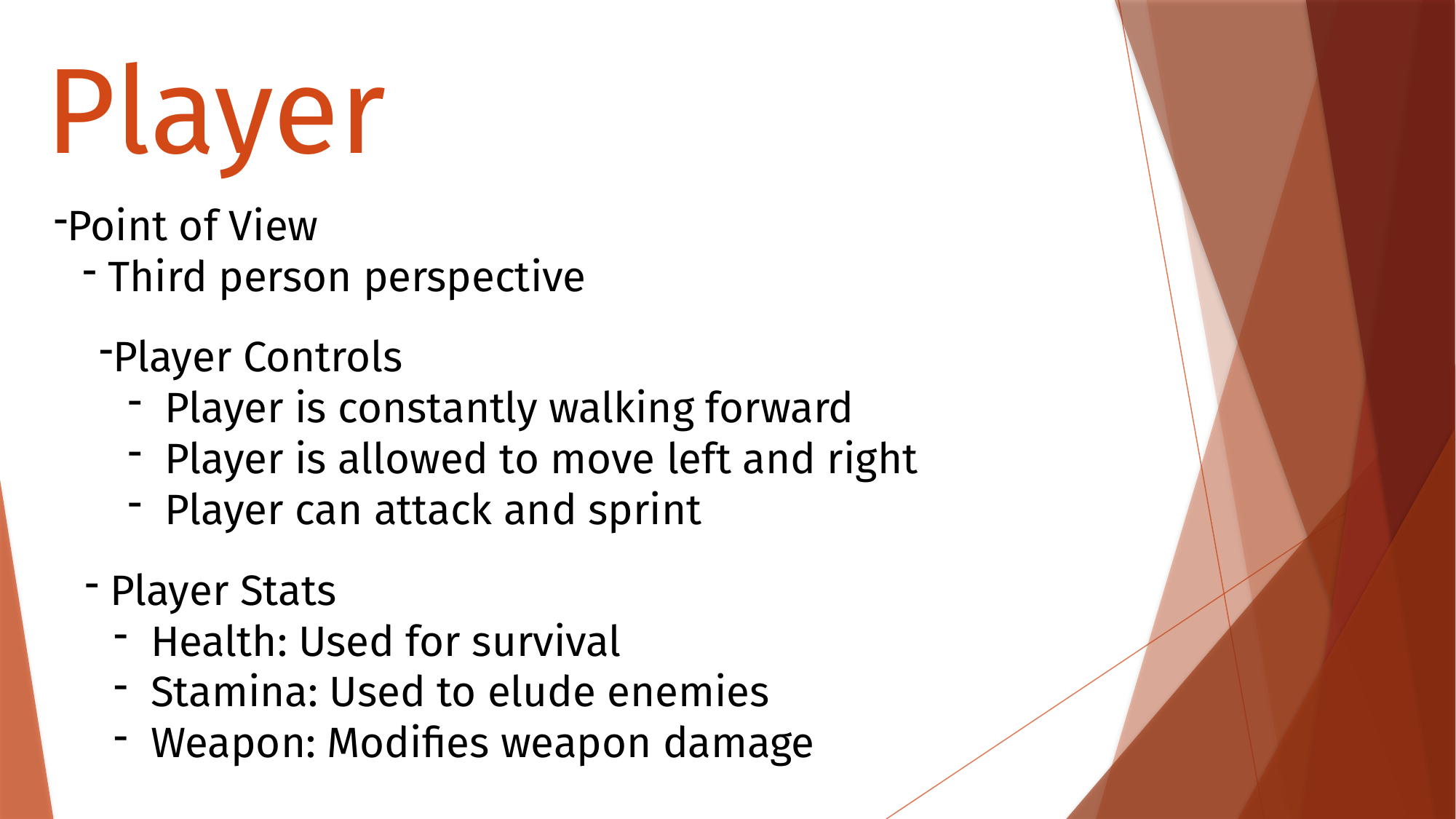

# Player
Point of View
Third person perspective
Player Controls
 Player is constantly walking forward
 Player is allowed to move left and right
 Player can attack and sprint
 Player Stats
 Health: Used for survival
 Stamina: Used to elude enemies
 Weapon: Modifies weapon damage